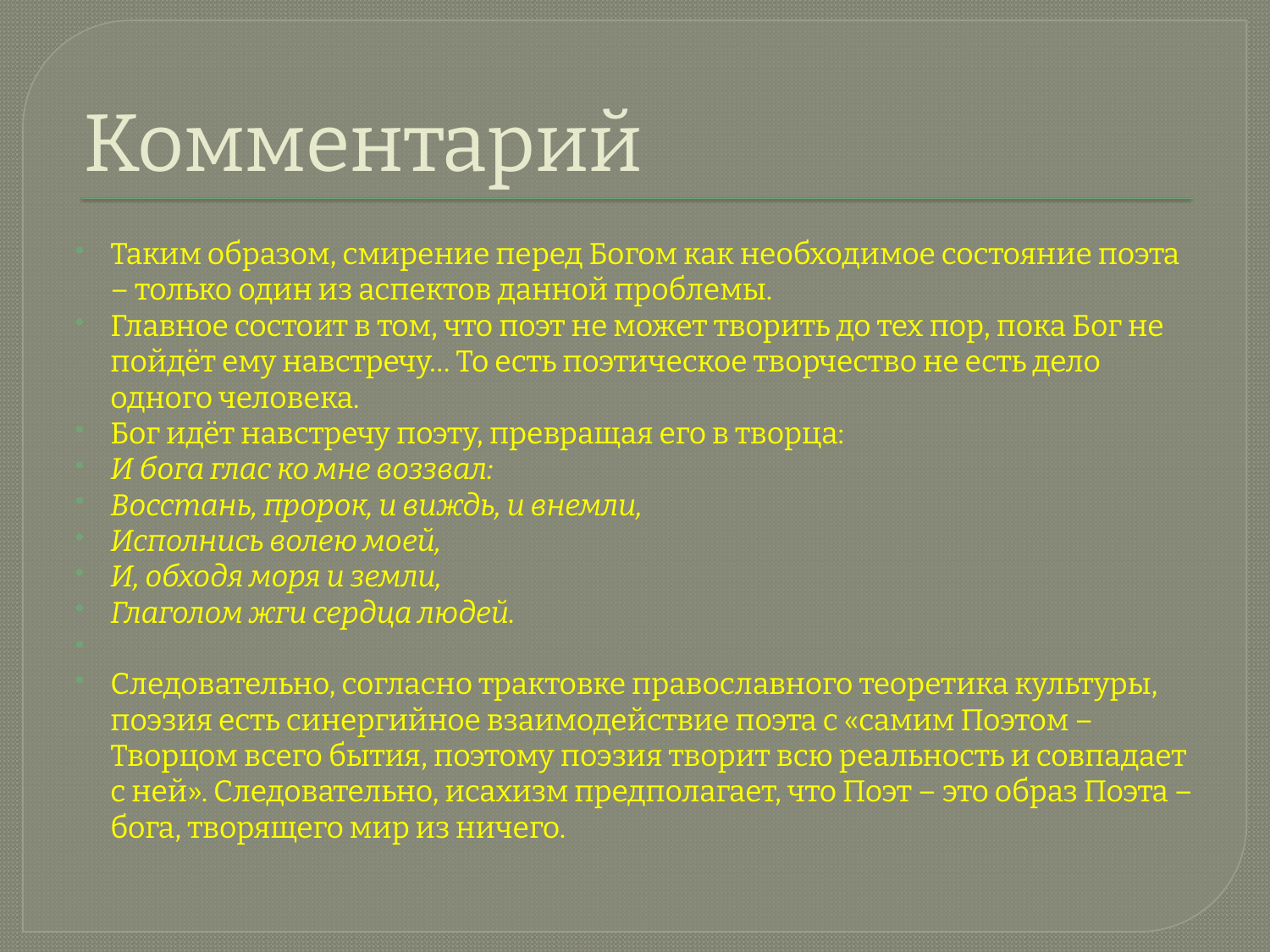

# Комментарий
Таким образом, смирение перед Богом как необходимое состояние поэта – только один из аспектов данной проблемы.
Главное состоит в том, что поэт не может творить до тех пор, пока Бог не пойдёт ему навстречу… То есть поэтическое творчество не есть дело одного человека.
Бог идёт навстречу поэту, превращая его в творца:
И бога глас ко мне воззвал:
Восстань, пророк, и виждь, и внемли,
Исполнись волею моей,
И, обходя моря и земли,
Глаголом жги сердца людей.

Следовательно, согласно трактовке православного теоретика культуры, поэзия есть синергийное взаимодействие поэта с «самим Поэтом – Творцом всего бытия, поэтому поэзия творит всю реальность и совпадает с ней». Следовательно, исахизм предполагает, что Поэт – это образ Поэта – бога, творящего мир из ничего.